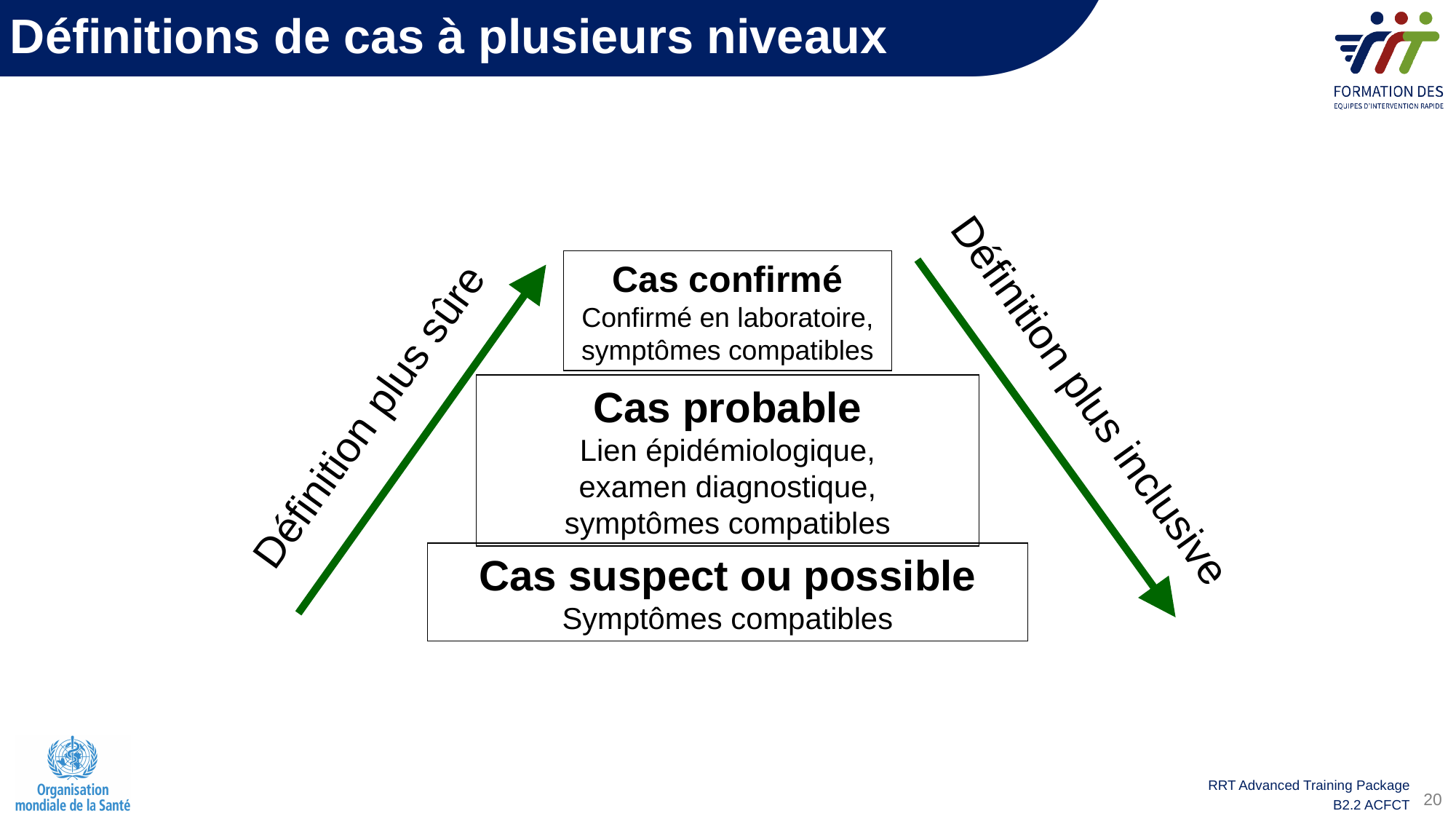

Définitions de cas à plusieurs niveaux
Définition plus inclusive
Définition plus sûre
Cas confirmé
Confirmé en laboratoire, symptômes compatibles

Cas probable
Lien épidémiologique, examen diagnostique,
symptômes compatibles
Cas suspect ou possible
Symptômes compatibles